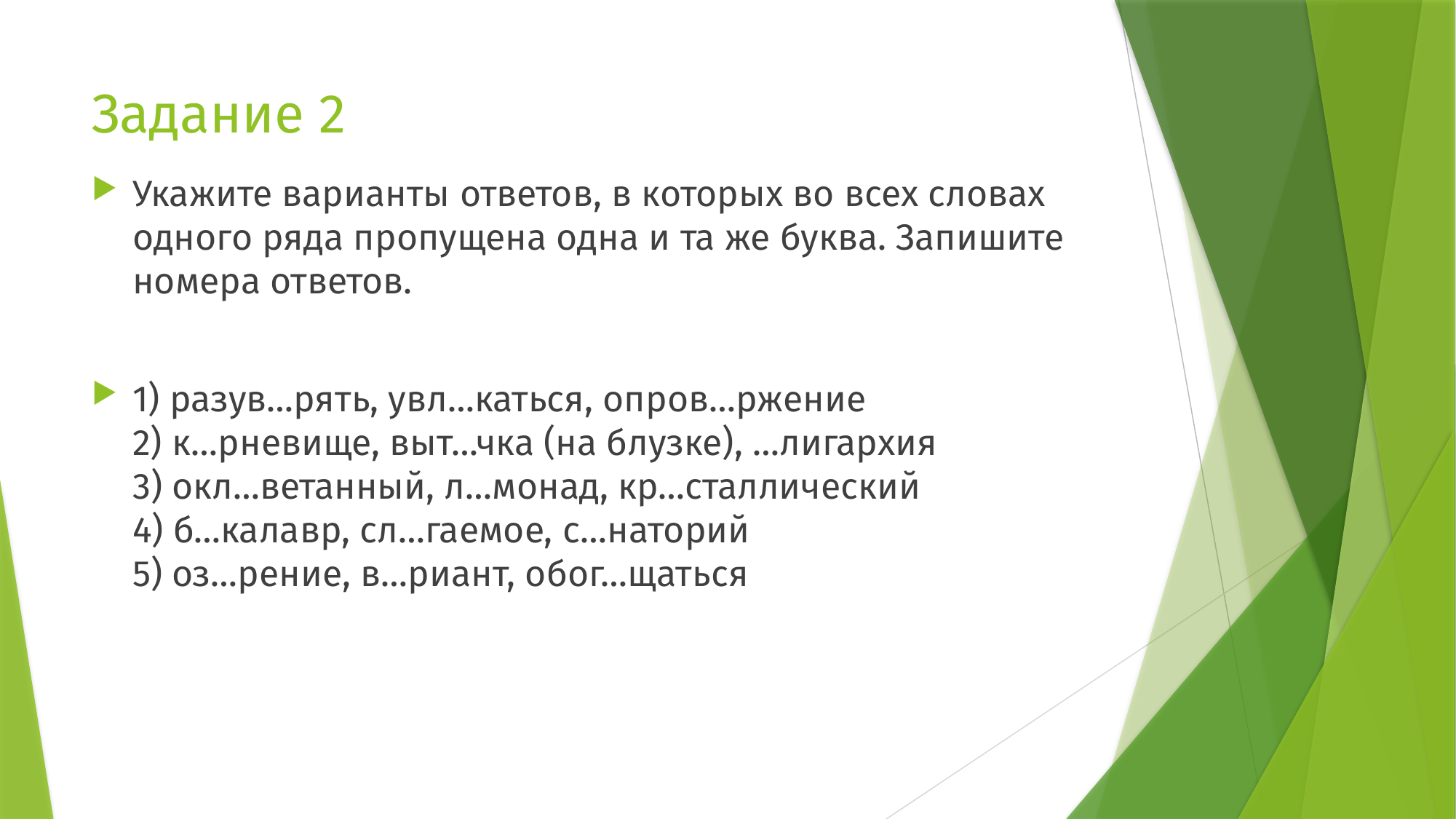

# Задание 2
Укажите варианты ответов, в которых во всех словах одного ряда пропущена одна и та же буква. Запишите номера ответов.

1) разув…рять, увл…каться, опров…ржение
2) к…рневище, выт…чка (на блузке), …лигархия
3) окл…ветанный, л…монад, кр…сталлический
4) б…калавр, сл…гаемое, с…наторий
5) оз…рение, в…риант, обог…щаться